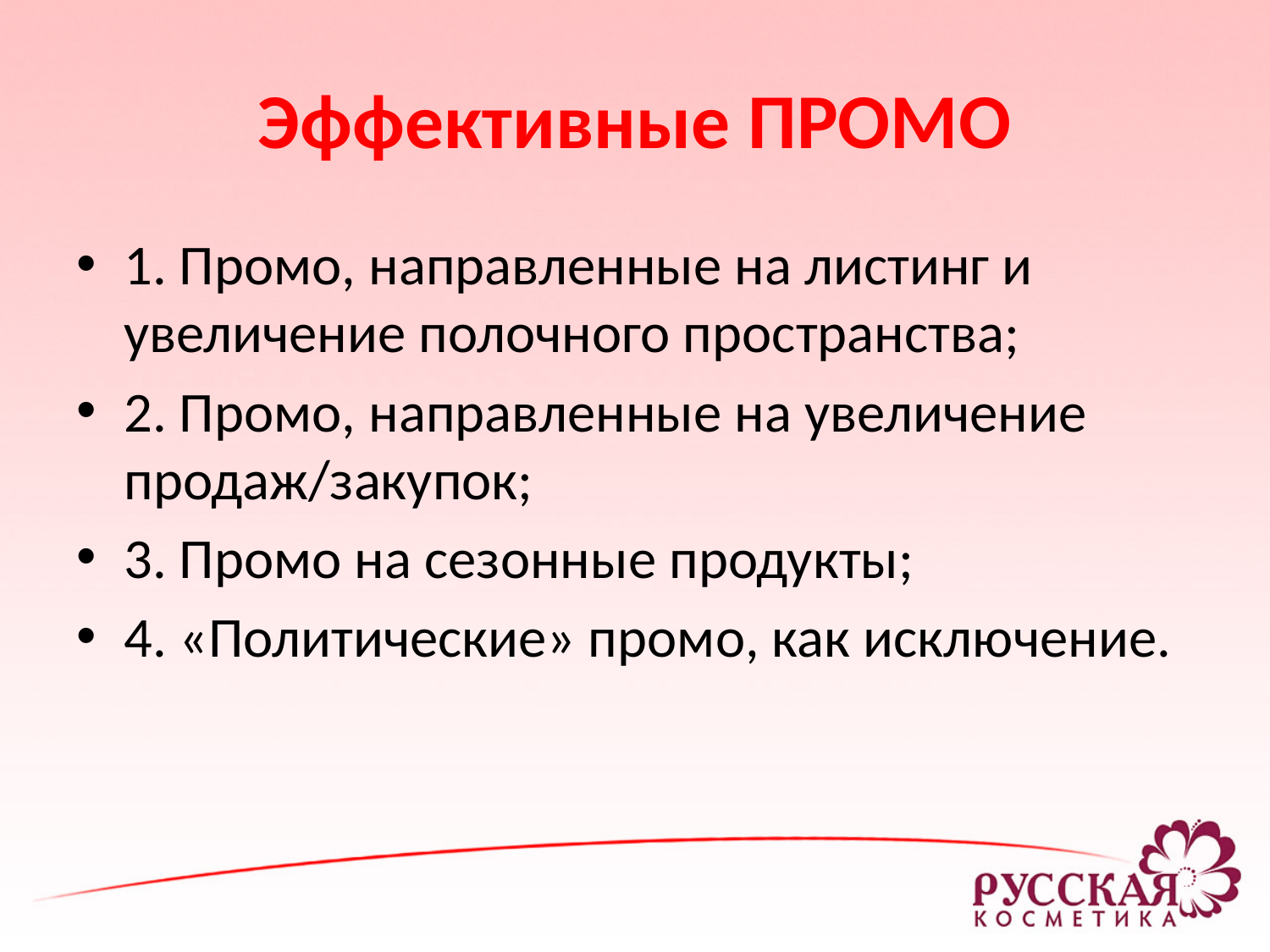

# Эффективные ПРОМО
1. Промо, направленные на листинг и увеличение полочного пространства;
2. Промо, направленные на увеличение продаж/закупок;
3. Промо на сезонные продукты;
4. «Политические» промо, как исключение.